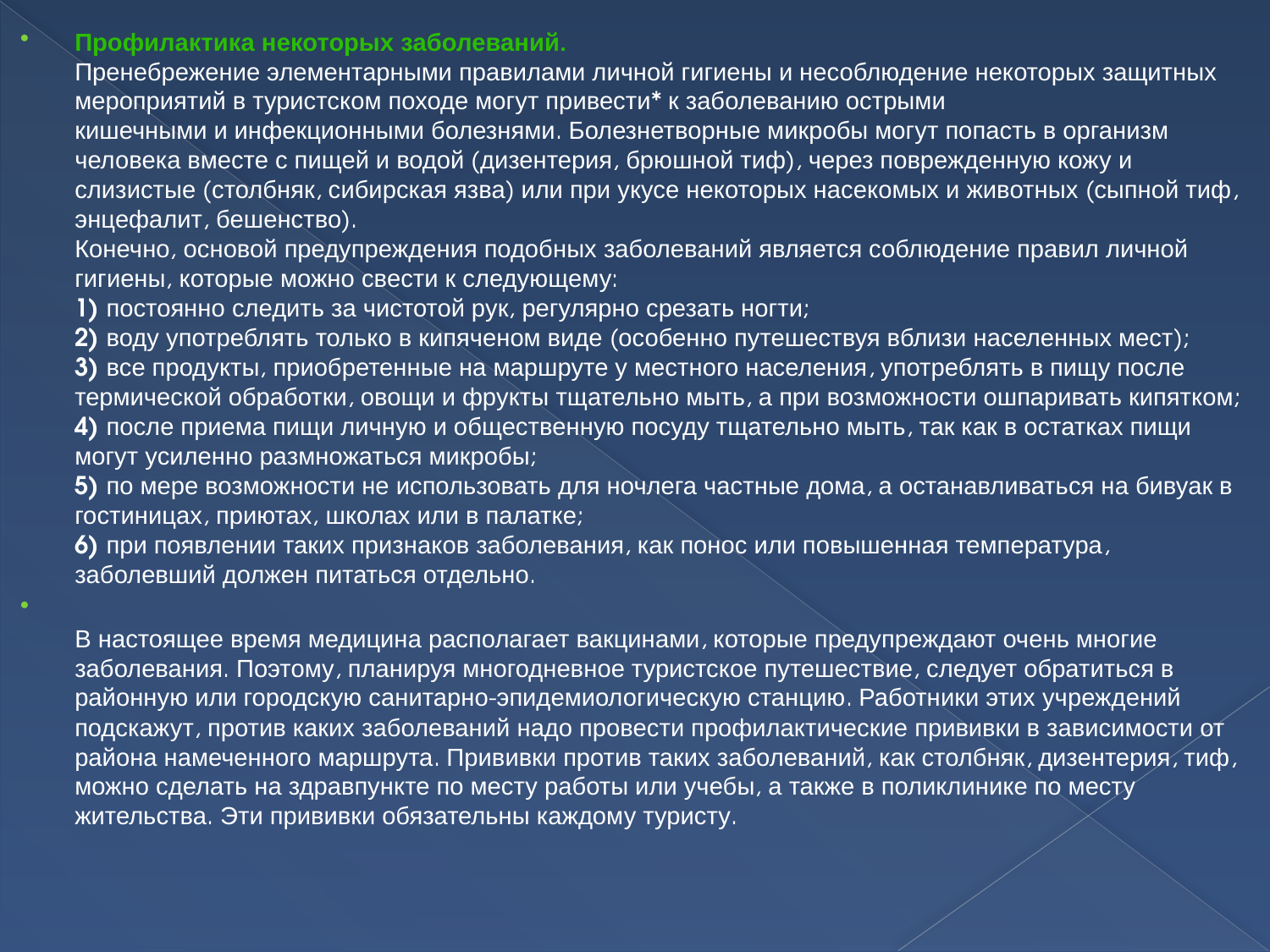

Профилактика некоторых заболеваний.
Пренебрежение элементарными правилами личной гигиены и несоблюдение некоторых защитных мероприятий в туристском походе могут привести* к заболеванию острыми
кишечными и инфекционными болезнями. Болезнетворные микробы могут попасть в организм человека вместе с пищей и водой (дизентерия, брюшной тиф), через поврежденную кожу и слизистые (столбняк, сибирская язва) или при укусе некоторых насекомых и животных (сыпной тиф, энцефалит, бешенство).
Конечно, основой предупреждения подобных заболеваний является соблюдение правил личной гигиены, которые можно свести к следующему:
1) постоянно следить за чистотой рук, регулярно срезать ногти;
2) воду употреблять только в кипяченом виде (особенно путешествуя вблизи населенных мест);
3) все продукты, приобретенные на маршруте у местного населения, употреблять в пищу после термической обработки, овощи и фрукты тщательно мыть, а при возможности ошпаривать кипятком;
4) после приема пищи личную и общественную посуду тщательно мыть, так как в остатках пищи могут усиленно размножаться микробы;
5) по мере возможности не использовать для ночлега частные дома, а останавливаться на бивуак в гостиницах, приютах, школах или в палатке;
6) при появлении таких признаков заболевания, как понос или повышенная температура, заболевший должен питаться отдельно.
В настоящее время медицина располагает вакцинами, которые предупреждают очень многие заболевания. Поэтому, планируя многодневное туристское путешествие, следует обратиться в районную или городскую санитарно-эпидемиологическую станцию. Работники этих учреждений подскажут, против каких заболеваний надо провести профилактические прививки в зависимости от района намеченного маршрута. Прививки против таких заболеваний, как столбняк, дизентерия, тиф, можно сделать на здравпункте по месту работы или учебы, а также в поликлинике по месту жительства. Эти прививки обязательны каждому туристу.